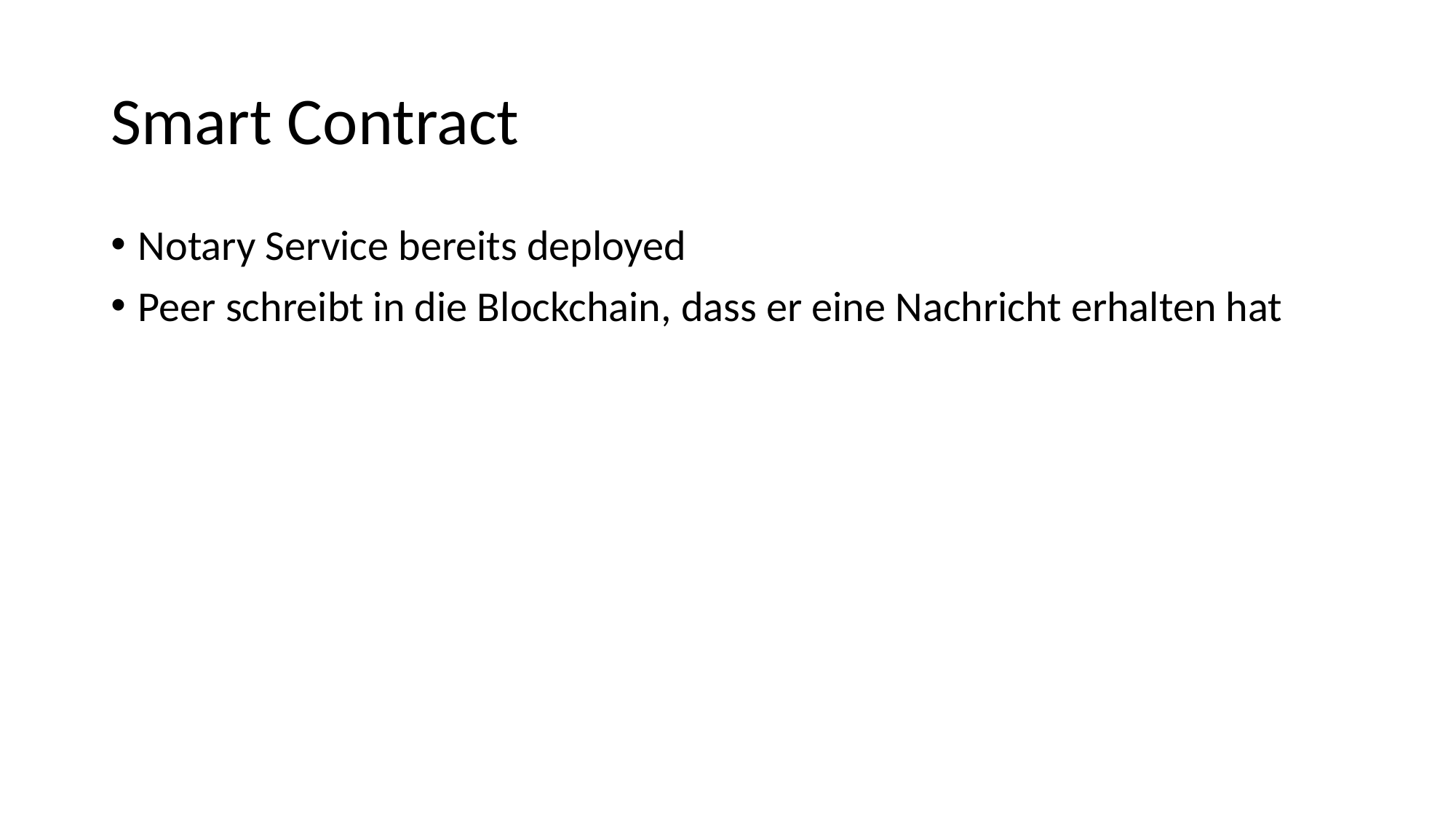

# Smart Contract
Notary Service bereits deployed
Peer schreibt in die Blockchain, dass er eine Nachricht erhalten hat